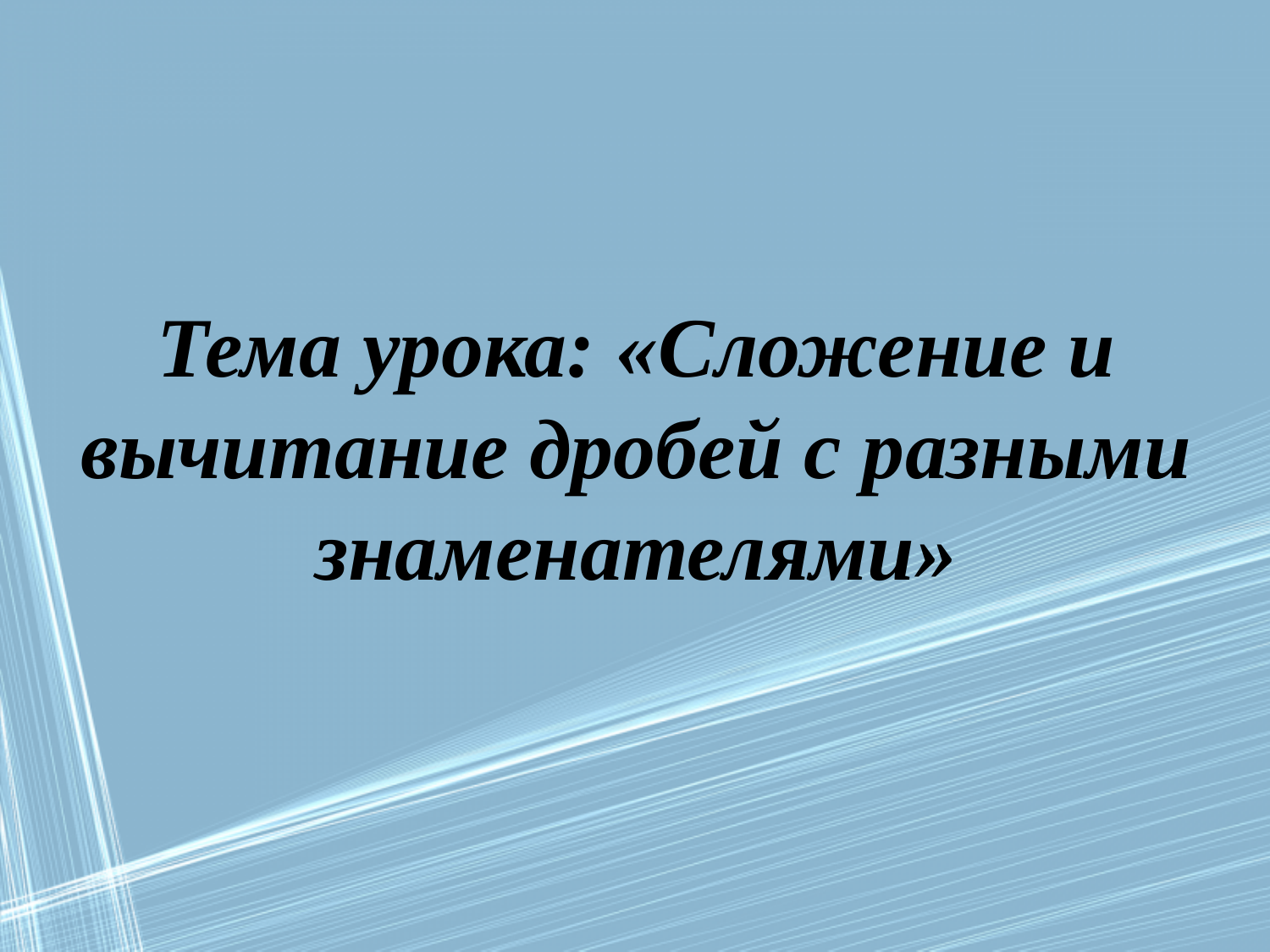

# Тема урока: «Сложение и вычитание дробей с разными знаменателями»